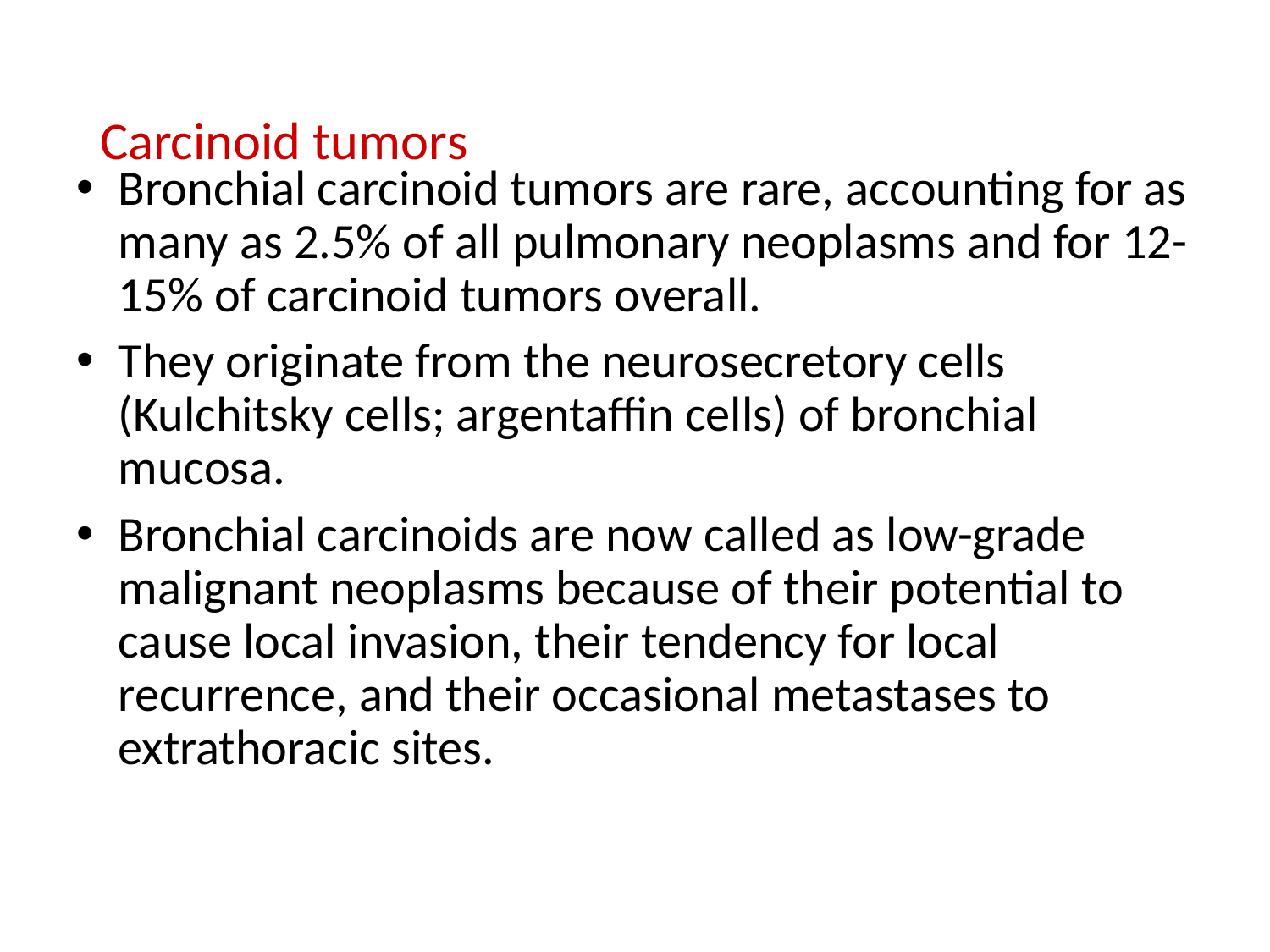

# Carcinoid tumors
Bronchial carcinoid tumors are rare, accounting for as many as 2.5% of all pulmonary neoplasms and for 12-15% of carcinoid tumors overall.
They originate from the neurosecretory cells (Kulchitsky cells; argentaffin cells) of bronchial mucosa.
Bronchial carcinoids are now called as low-grade malignant neoplasms because of their potential to cause local invasion, their tendency for local recurrence, and their occasional metastases to extrathoracic sites.